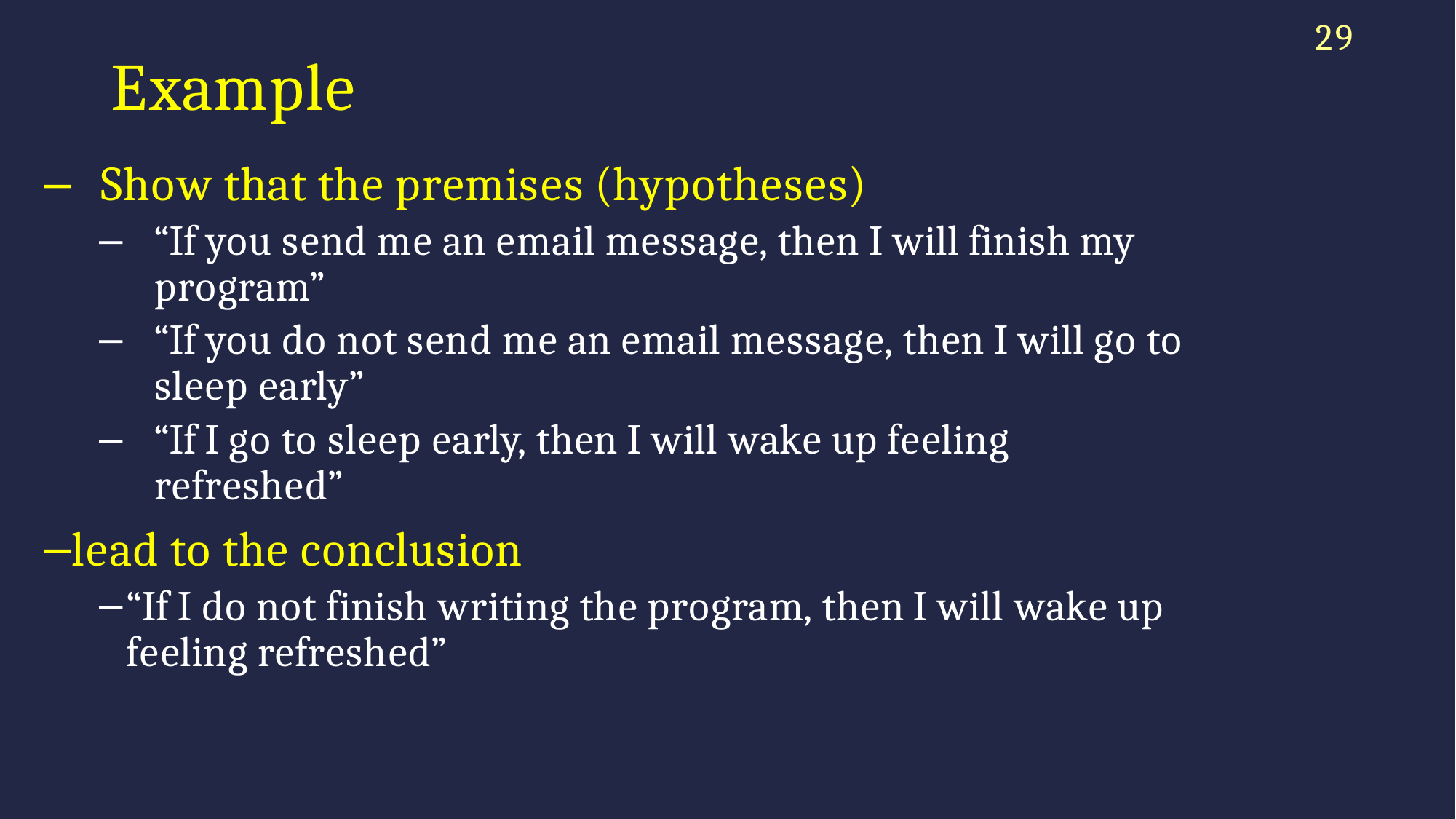

29
# Example
Show that the premises (hypotheses)
“If you send me an email message, then I will finish my program”
“If you do not send me an email message, then I will go to sleep early”
“If I go to sleep early, then I will wake up feeling refreshed”
lead to the conclusion
“If I do not finish writing the program, then I will wake up feeling refreshed”